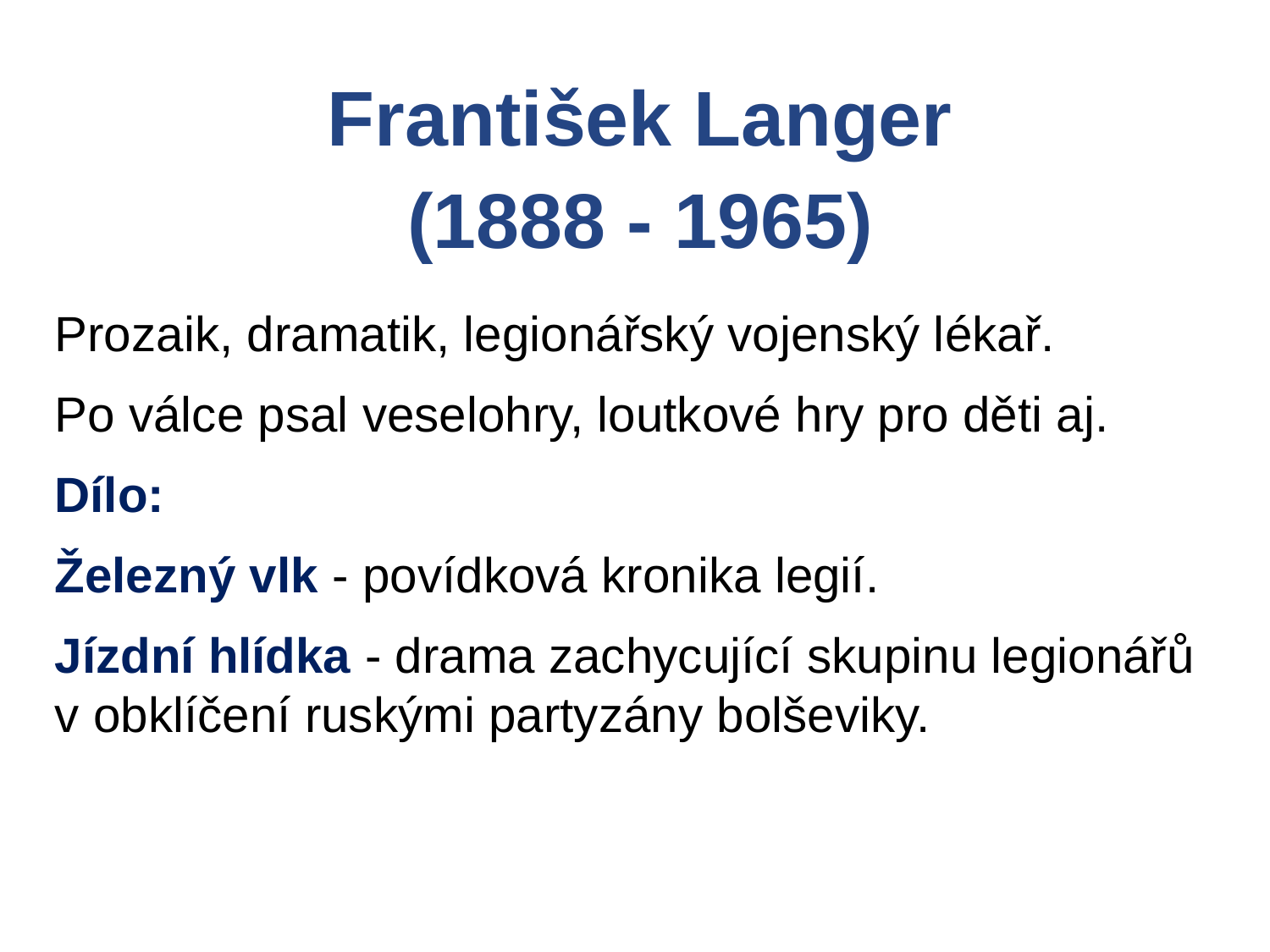

František Langer
(1888 - 1965)
Prozaik, dramatik, legionářský vojenský lékař.
Po válce psal veselohry, loutkové hry pro děti aj.
Dílo:
Železný vlk - povídková kronika legií.
Jízdní hlídka - drama zachycující skupinu legionářů v obklíčení ruskými partyzány bolševiky.